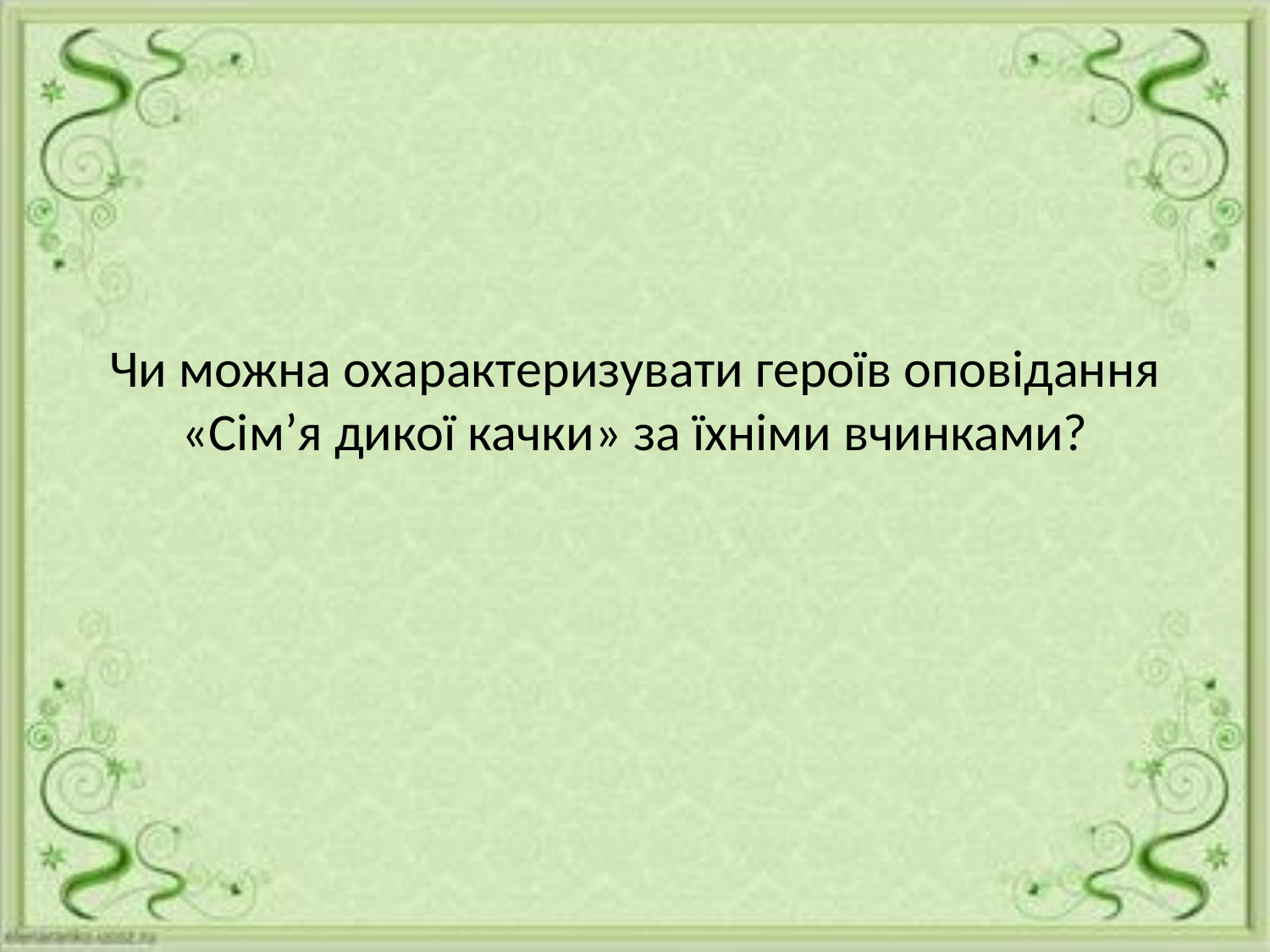

# Чи можна охарактеризувати героїв оповідання «Сім’я дикої качки» за їхніми вчинками?